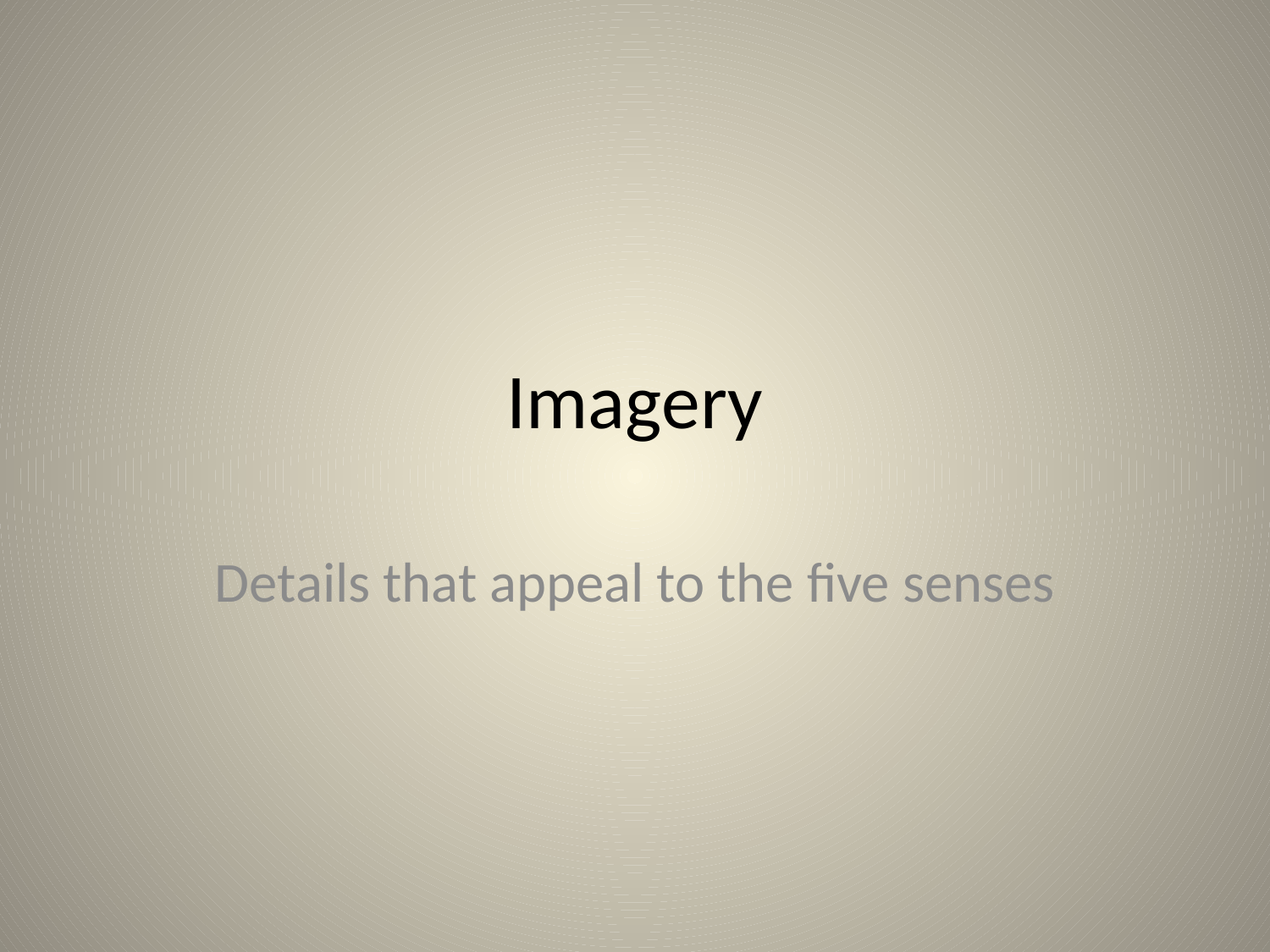

# Imagery
Details that appeal to the five senses